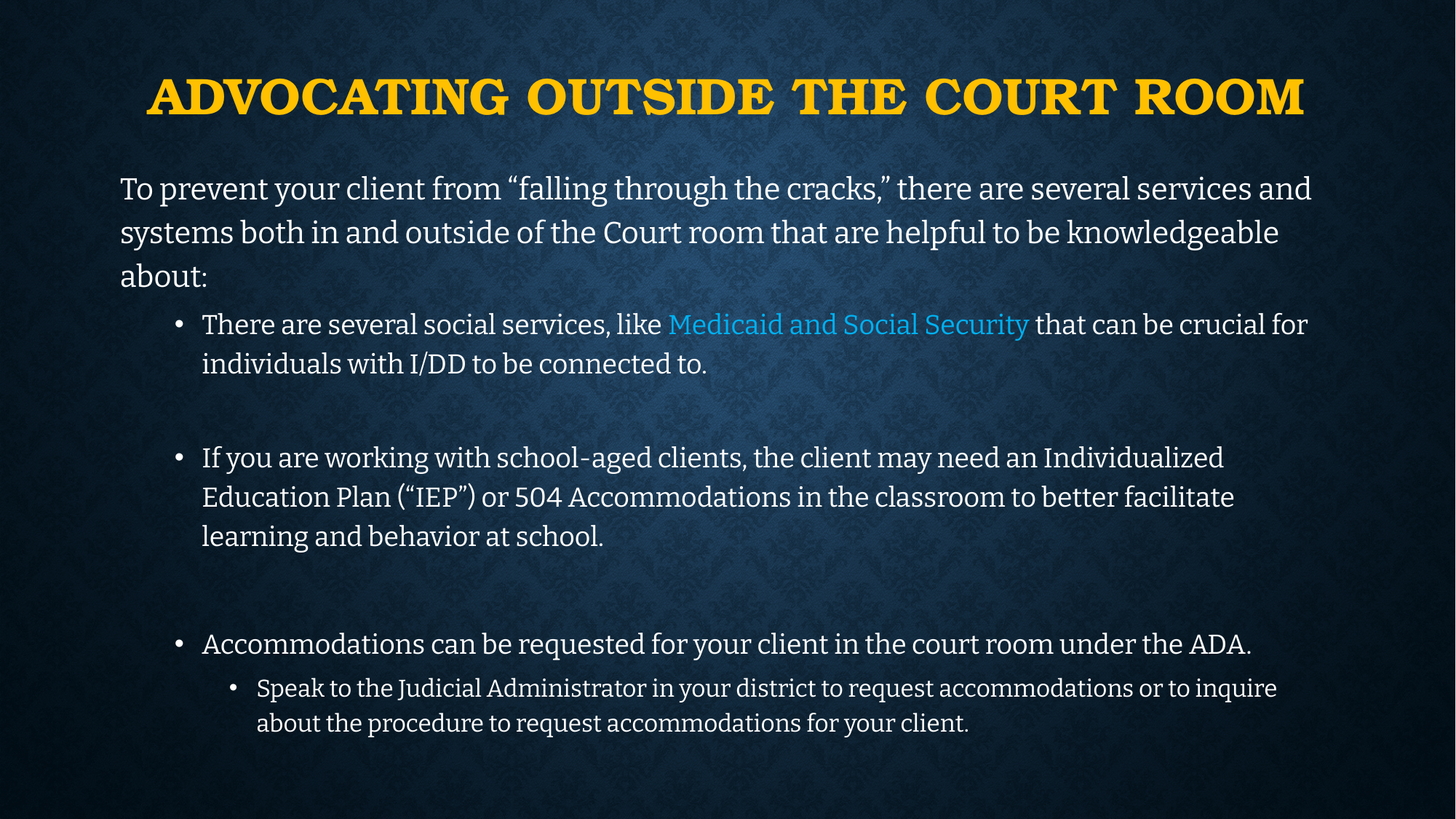

# Advocating outside the court Room
To prevent your client from “falling through the cracks,” there are several services and systems both in and outside of the Court room that are helpful to be knowledgeable about:
There are several social services, like Medicaid and Social Security that can be crucial for individuals with I/DD to be connected to.

If you are working with school-aged clients, the client may need an Individualized Education Plan (“IEP”) or 504 Accommodations in the classroom to better facilitate learning and behavior at school.

Accommodations can be requested for your client in the court room under the ADA.
Speak to the Judicial Administrator in your district to request accommodations or to inquire about the procedure to request accommodations for your client.